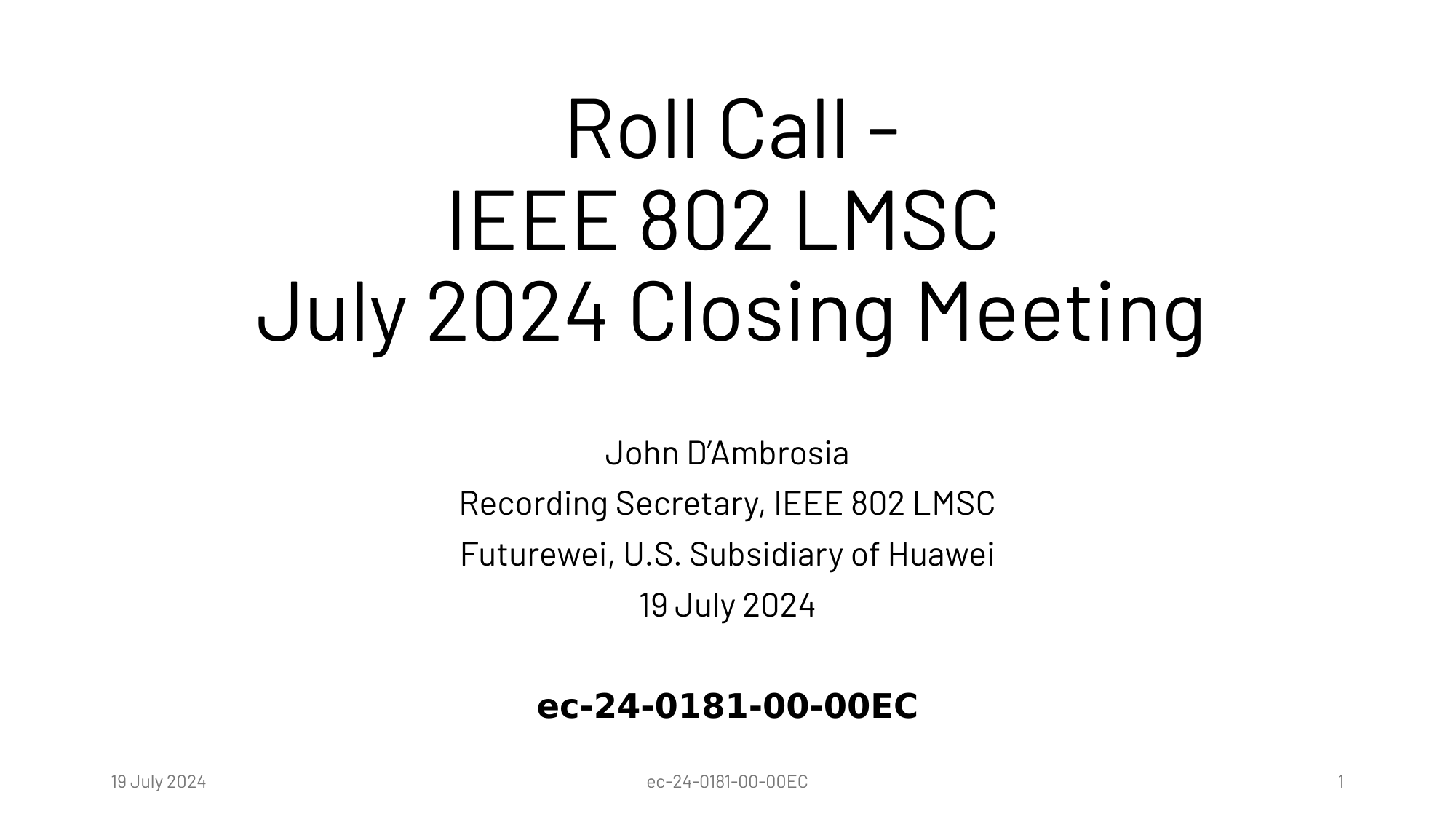

# Roll Call - IEEE 802 LMSC July 2024 Closing Meeting
John D’Ambrosia
Recording Secretary, IEEE 802 LMSC
Futurewei, U.S. Subsidiary of Huawei
19 July 2024

ec-24-0181-00-00EC
19 July 2024
ec-24-0181-00-00EC
1